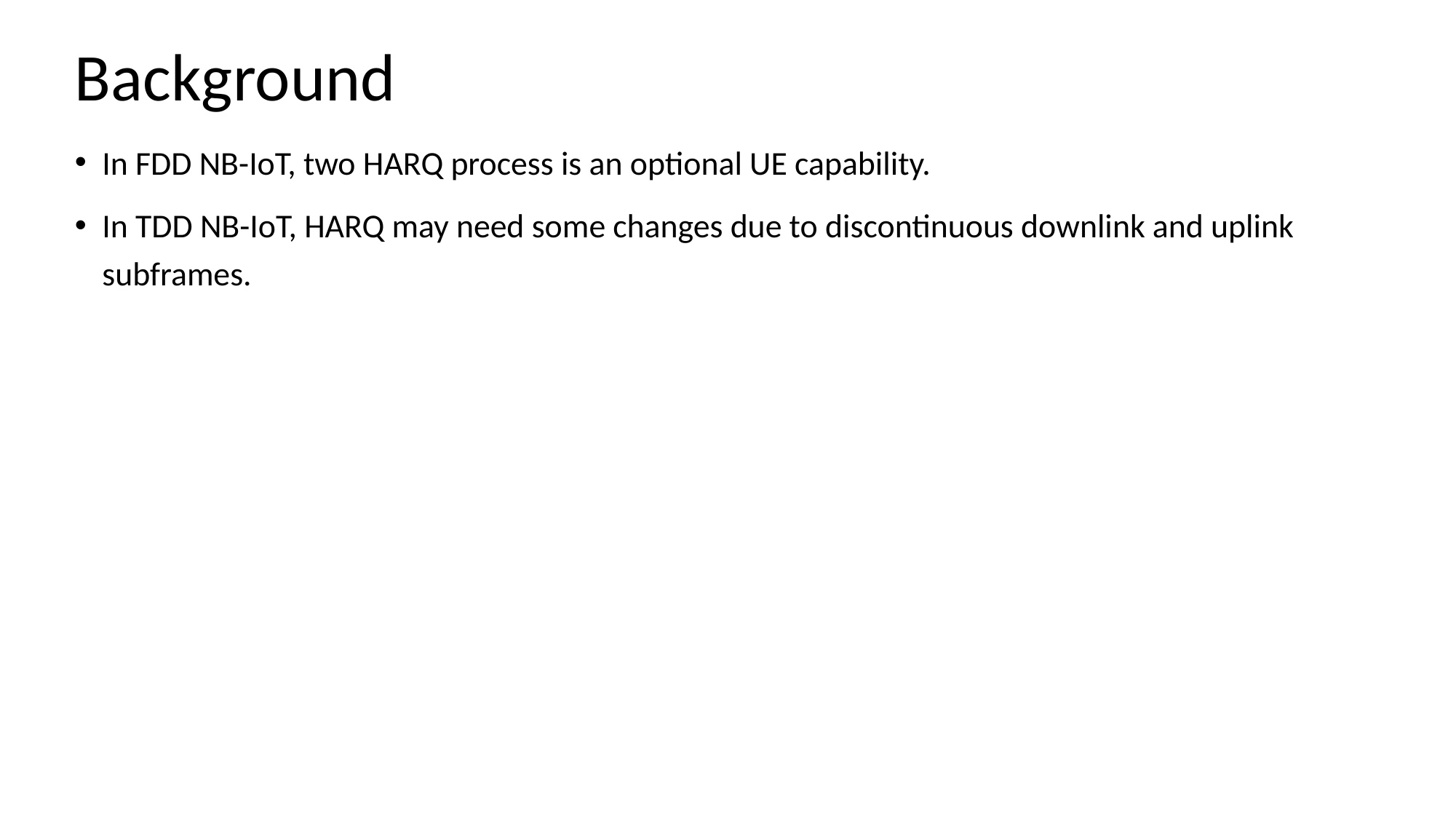

# Background
In FDD NB-IoT, two HARQ process is an optional UE capability.
In TDD NB-IoT, HARQ may need some changes due to discontinuous downlink and uplink subframes.